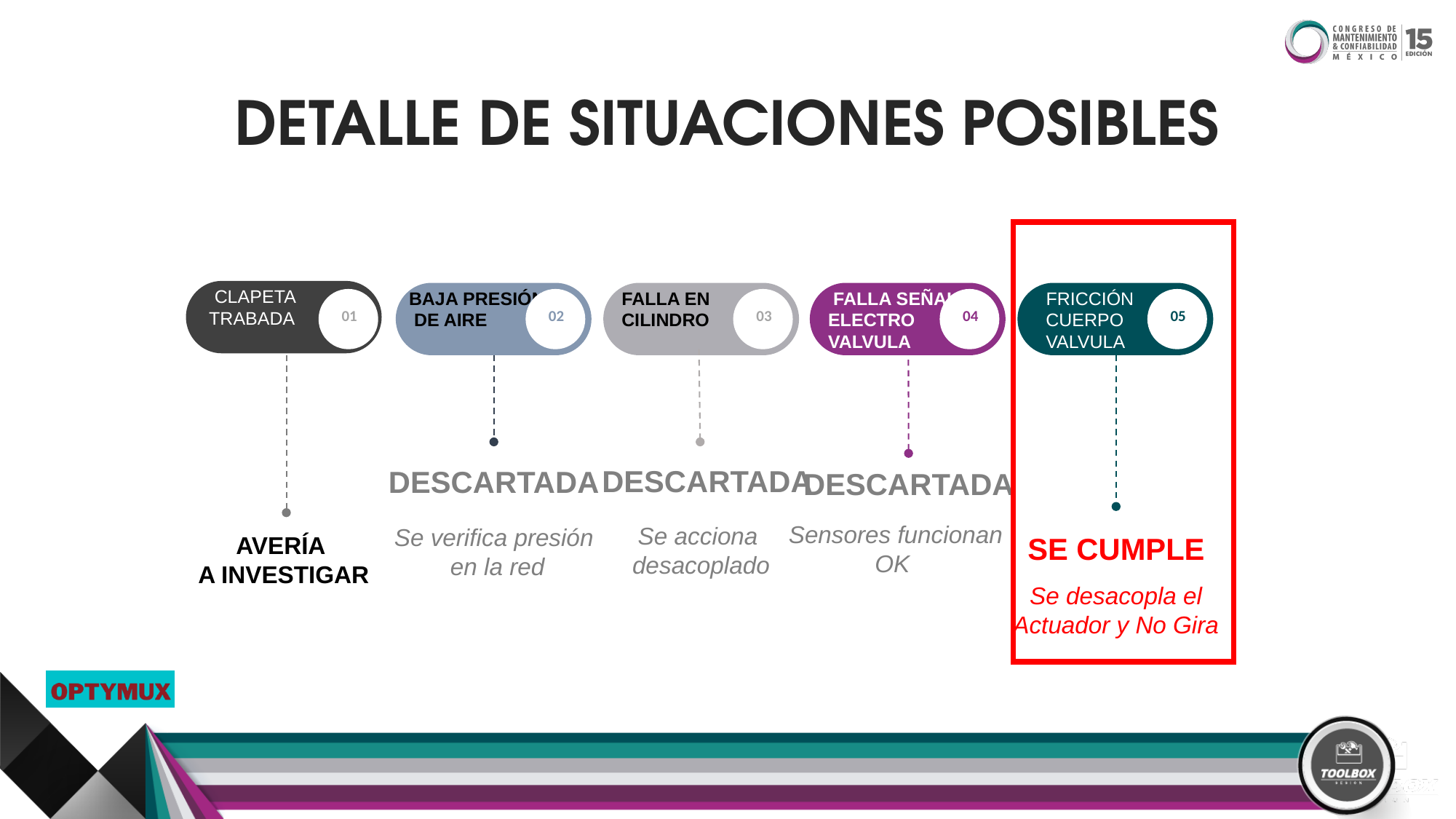

DETALLE DE SITUACIONES POSIBLES

    CLAPETA
   TRABADA
 BAJA PRESIÓN
  DE AIRE
  FALLA EN
  CILINDRO
   FALLA SEÑAL
  ELECTRO
  VALVULA
    FRICCIÓN
    CUERPO
    VALVULA

01
02
03
04
05
DESCARTADA
DESCARTADA
DESCARTADA
Sensores funcionan
OK
Se acciona
desacoplado
Se verifica presión
en la red
AVERÍA
A INVESTIGAR
SE CUMPLE
Se desacopla el Actuador y No Gira